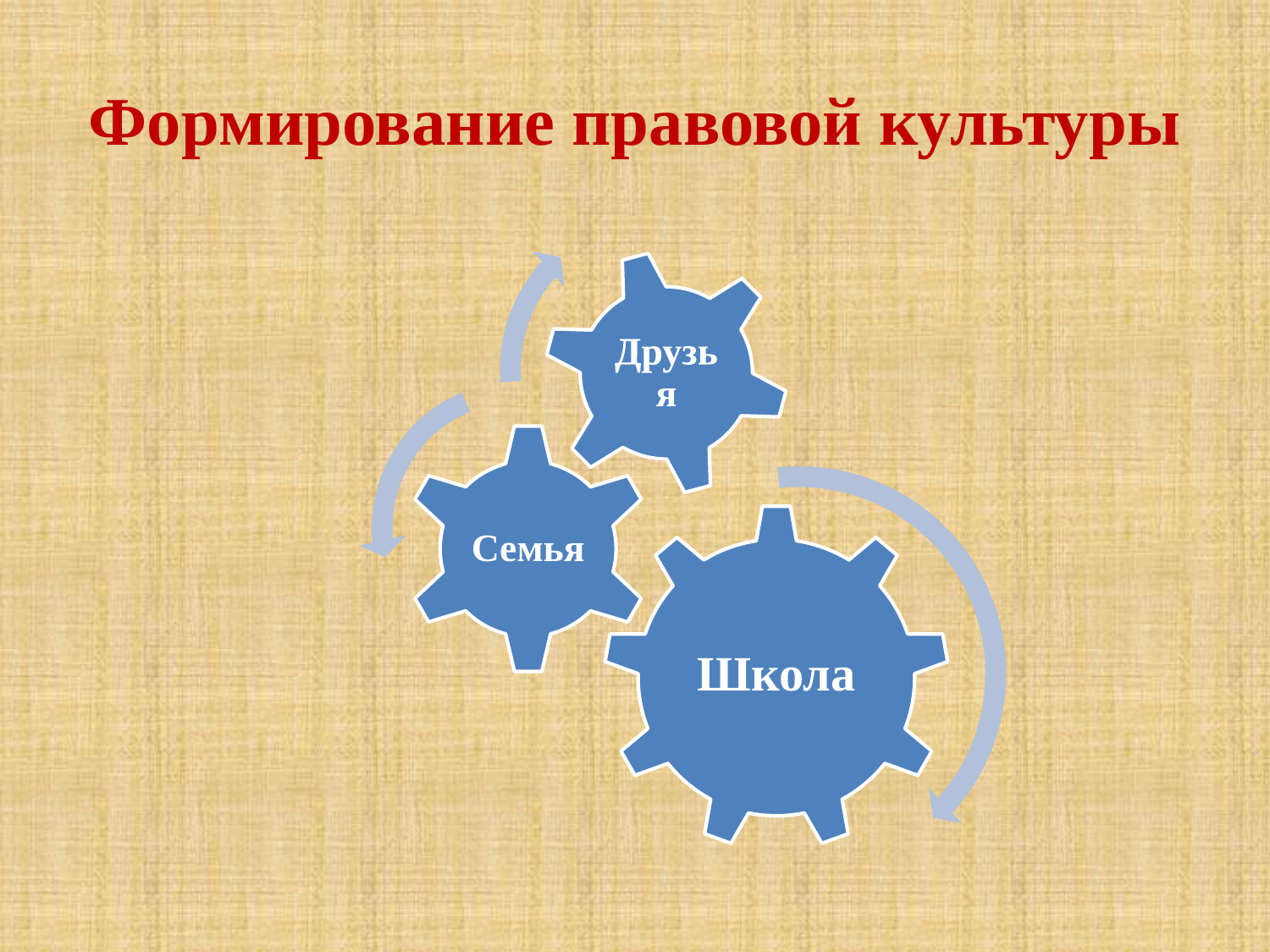

# Формирование правовой культуры
Школа
Семья
Друзья